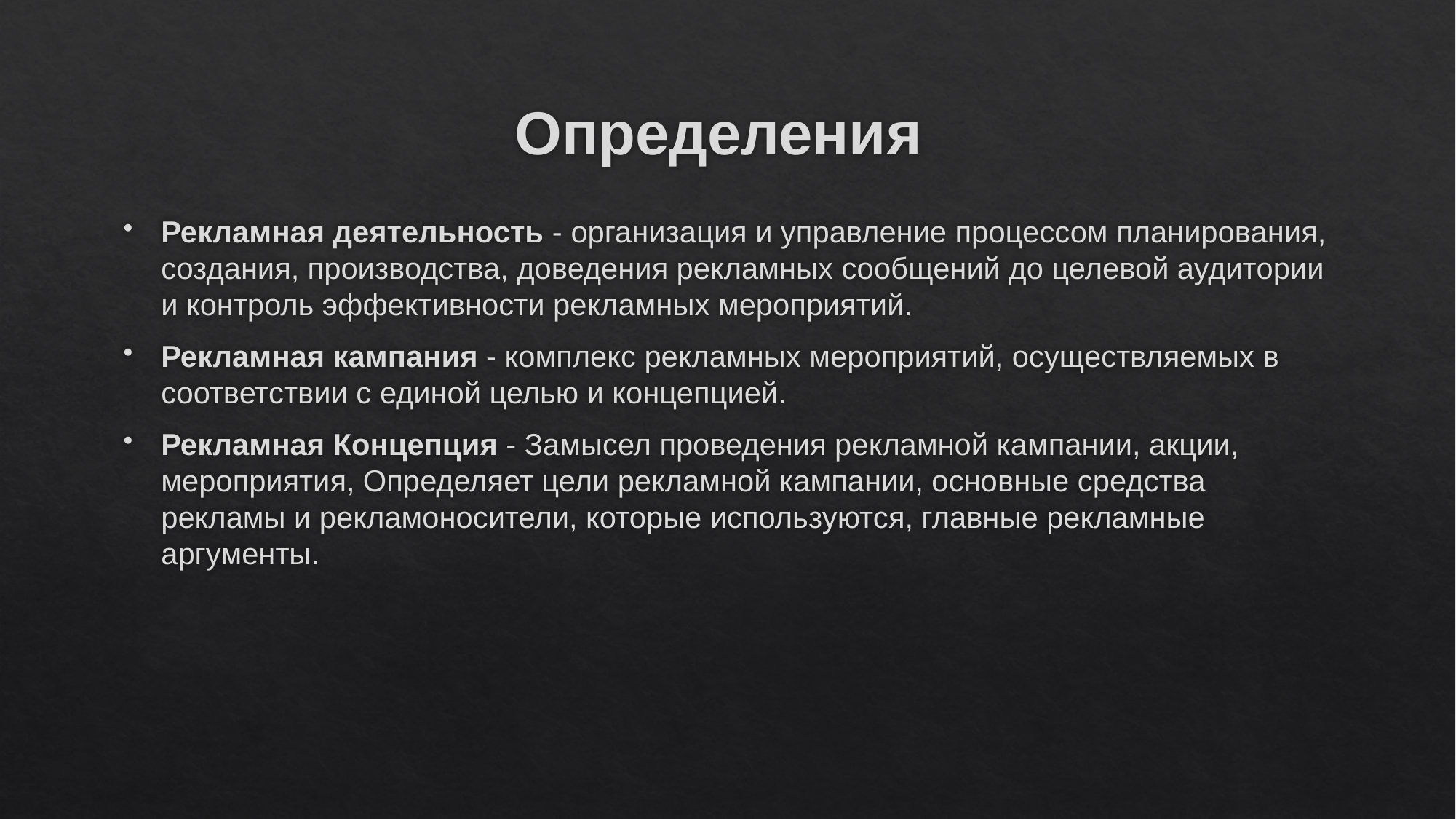

# Определения
Рекламная деятельность - организация и управление процессом планирования, создания, производства, доведения рекламных сообщений до целевой аудитории и контроль эффективности рекламных мероприятий.
Рекламная кампания - комплекс рекламных мероприятий, осуществляемых в соответствии с единой целью и концепцией.
Рекламная Концепция - Замысел проведения рекламной кампании, акции, мероприятия, Определяет цели рекламной кампании, основные средства рекламы и рекламоносители, которые используются, главные рекламные аргументы.